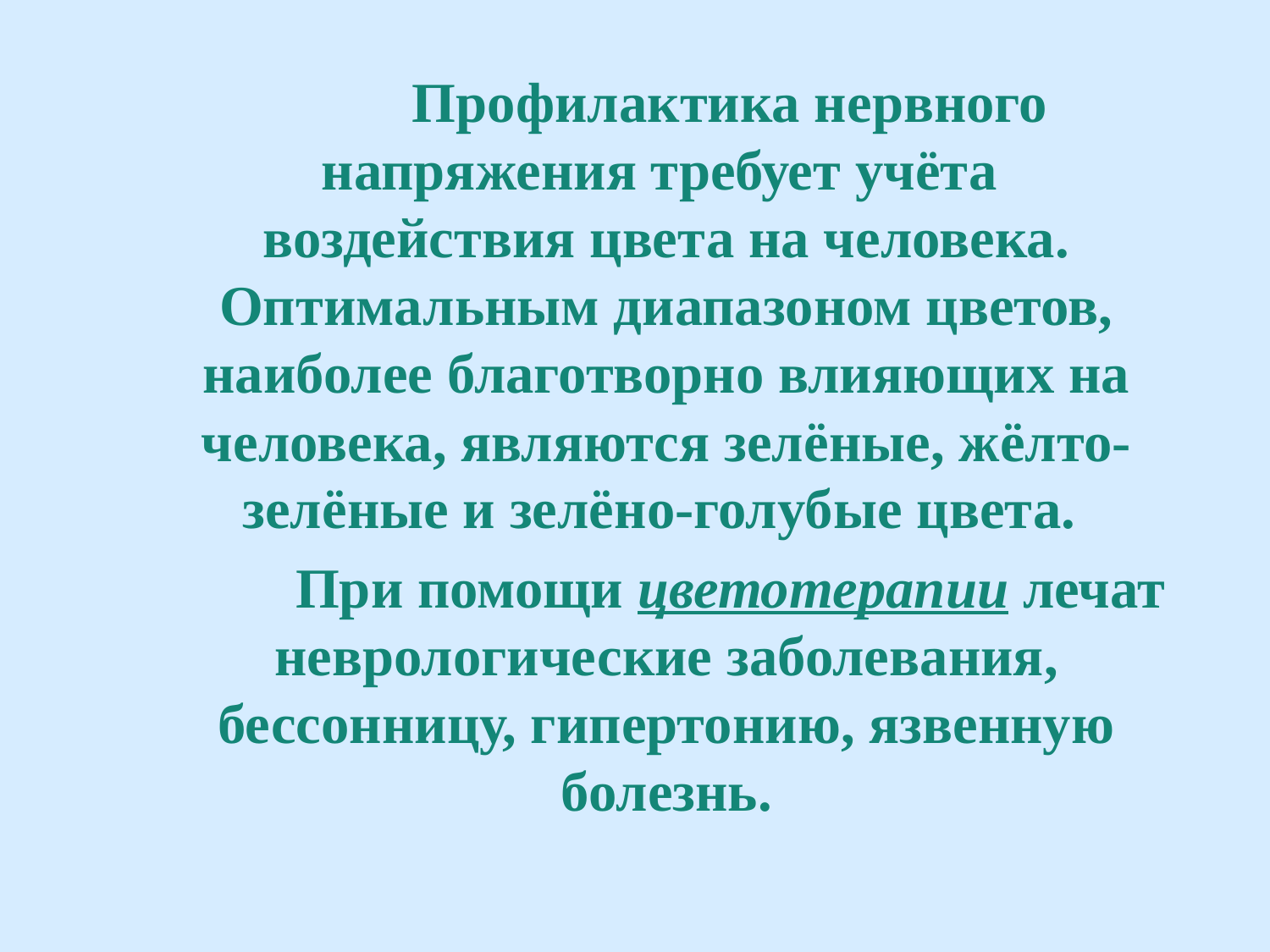

Профилактика нервного напряжения требует учёта  воздействия цвета на человека. Оптимальным диапазоном цветов, наиболее благотворно влияющих на человека, являются зелёные, жёлто-зелёные и зелёно-голубые цвета.
		При помощи цветотерапии лечат неврологические заболевания, бессонницу, гипертонию, язвенную болезнь.